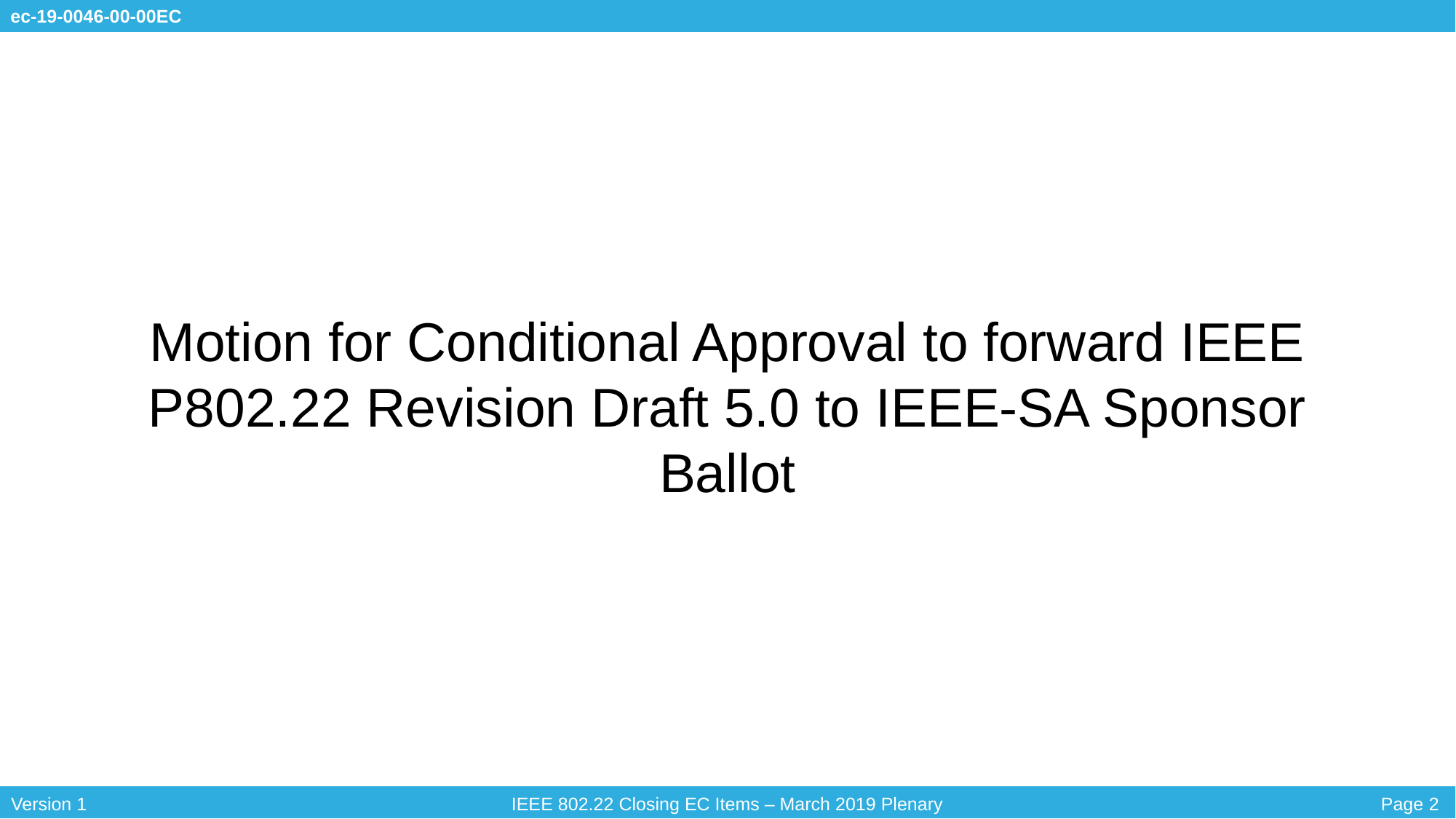

# Motion for Conditional Approval to forward IEEE P802.22 Revision Draft 5.0 to IEEE-SA Sponsor Ballot